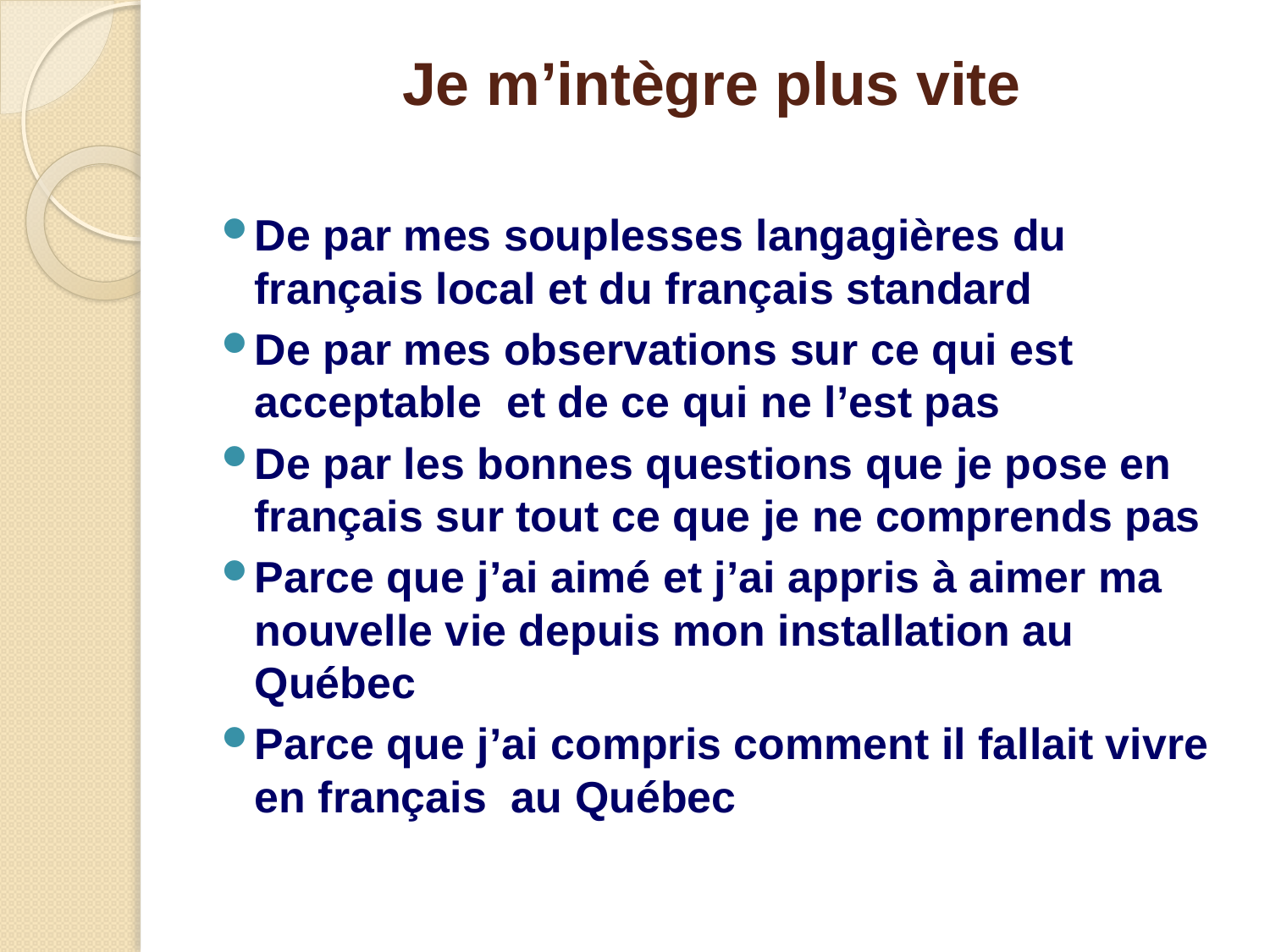

# Je m’intègre plus vite
De par mes souplesses langagières du français local et du français standard
De par mes observations sur ce qui est acceptable  et de ce qui ne l’est pas
De par les bonnes questions que je pose en français sur tout ce que je ne comprends pas
Parce que j’ai aimé et j’ai appris à aimer ma nouvelle vie depuis mon installation au Québec
Parce que j’ai compris comment il fallait vivre en français  au Québec